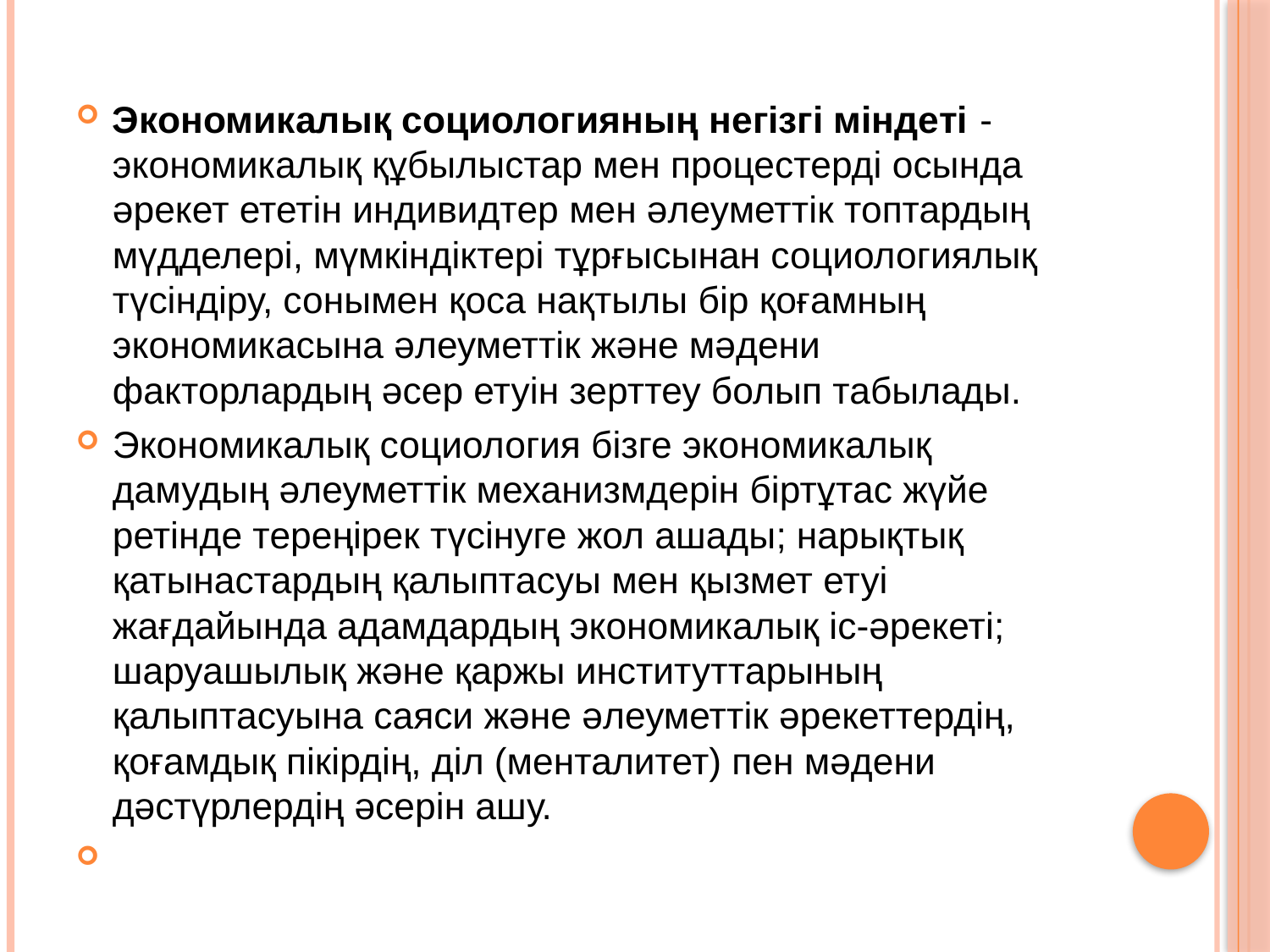

Экономикалық социологияның негізгі міндеті - экономикалық құбылыстар мен процестерді осында әрекет ететін индивидтер мен әлеуметтік топтардың мүдделері, мүмкіндіктері тұрғысынан социологиялық түсіндіру, сонымен қоса нақтылы бір қоғамның экономикасына әлеуметтік және мәдени факторлардың әсер етуін зерттеу болып табылады.
Экономикалық социология бізге экономикалық дамудың әлеуметтік механизмдерін біртұтас жүйе ретінде тереңірек түсінуге жол ашады; нарықтық қатынастардың қалыптасуы мен қызмет етуі жағдайында адамдардың экономикалық іс-әрекеті; шаруашылық және қаржы институттарының қалыптасуына саяси және әлеуметтік әрекеттердің, қоғамдық пікірдің, діл (менталитет) пен мәдени дәстүрлердің әсерін ашу.